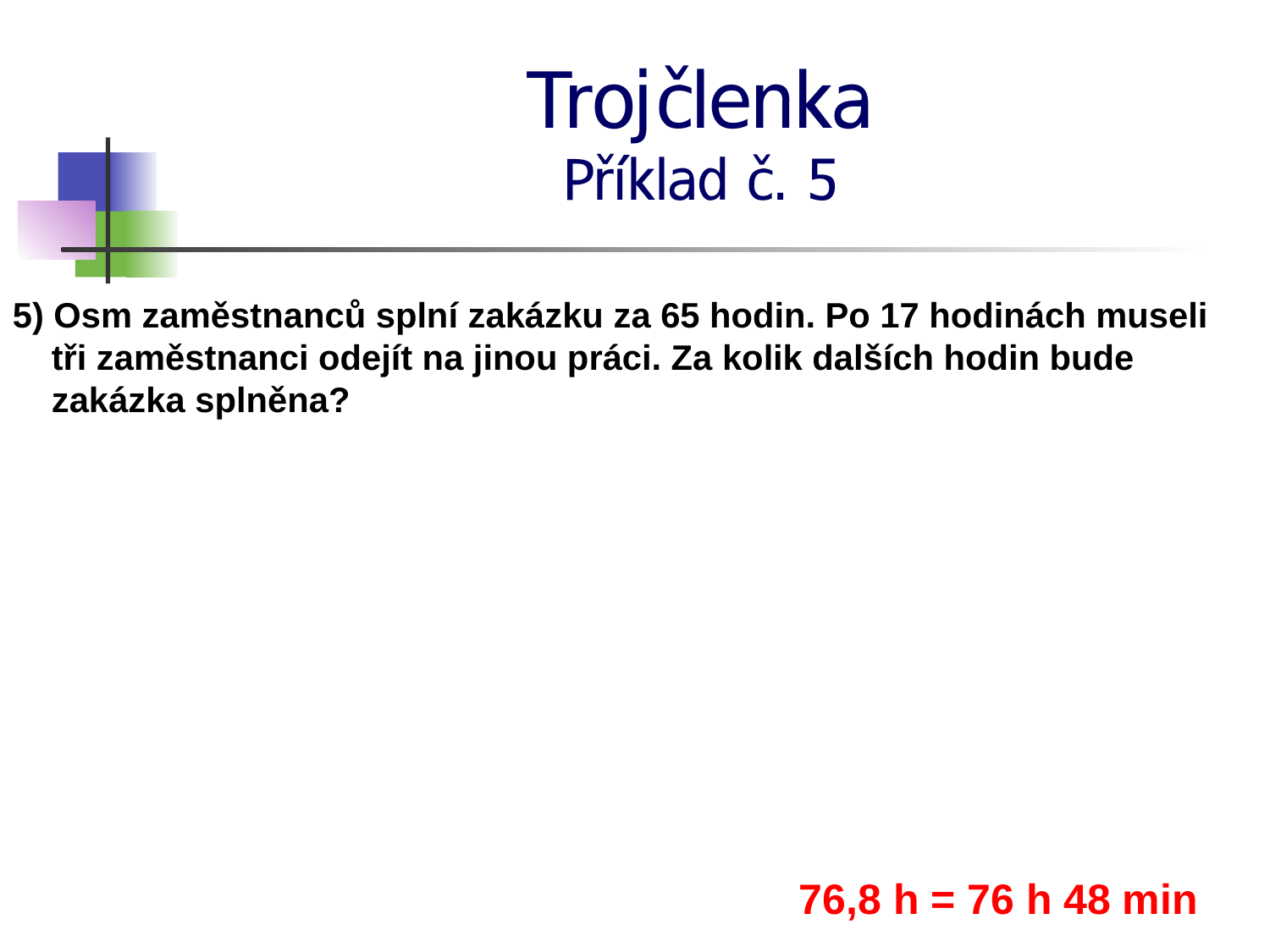

# Trojčlenka Příklad č. 5
5) Osm zaměstnanců splní zakázku za 65 hodin. Po 17 hodinách museli
    tři zaměstnanci odejít na jinou práci. Za kolik dalších hodin bude
    zakázka splněna?
76,8 h = 76 h 48 min